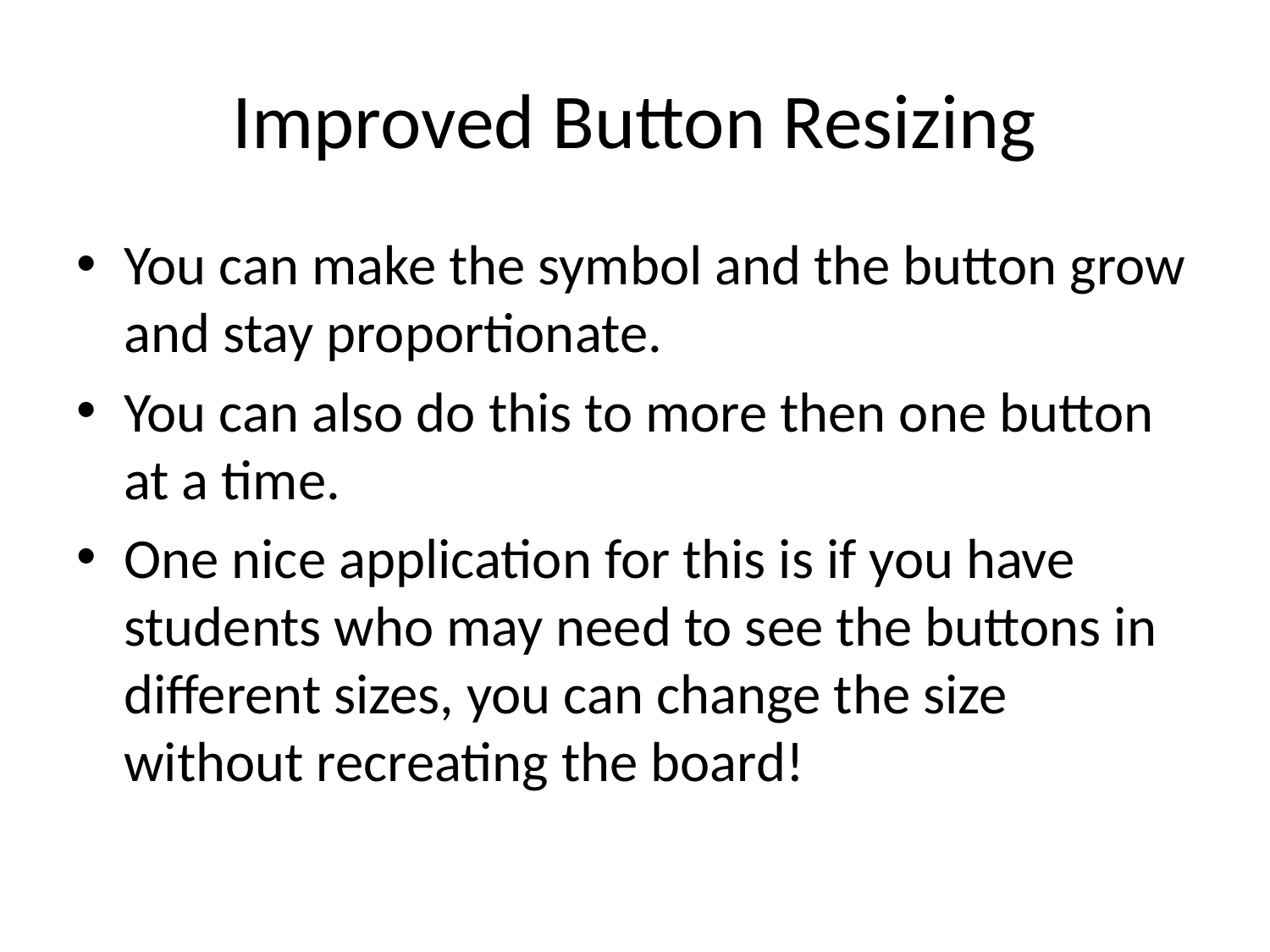

# Improved Button Resizing
You can make the symbol and the button grow and stay proportionate.
You can also do this to more then one button at a time.
One nice application for this is if you have students who may need to see the buttons in different sizes, you can change the size without recreating the board!